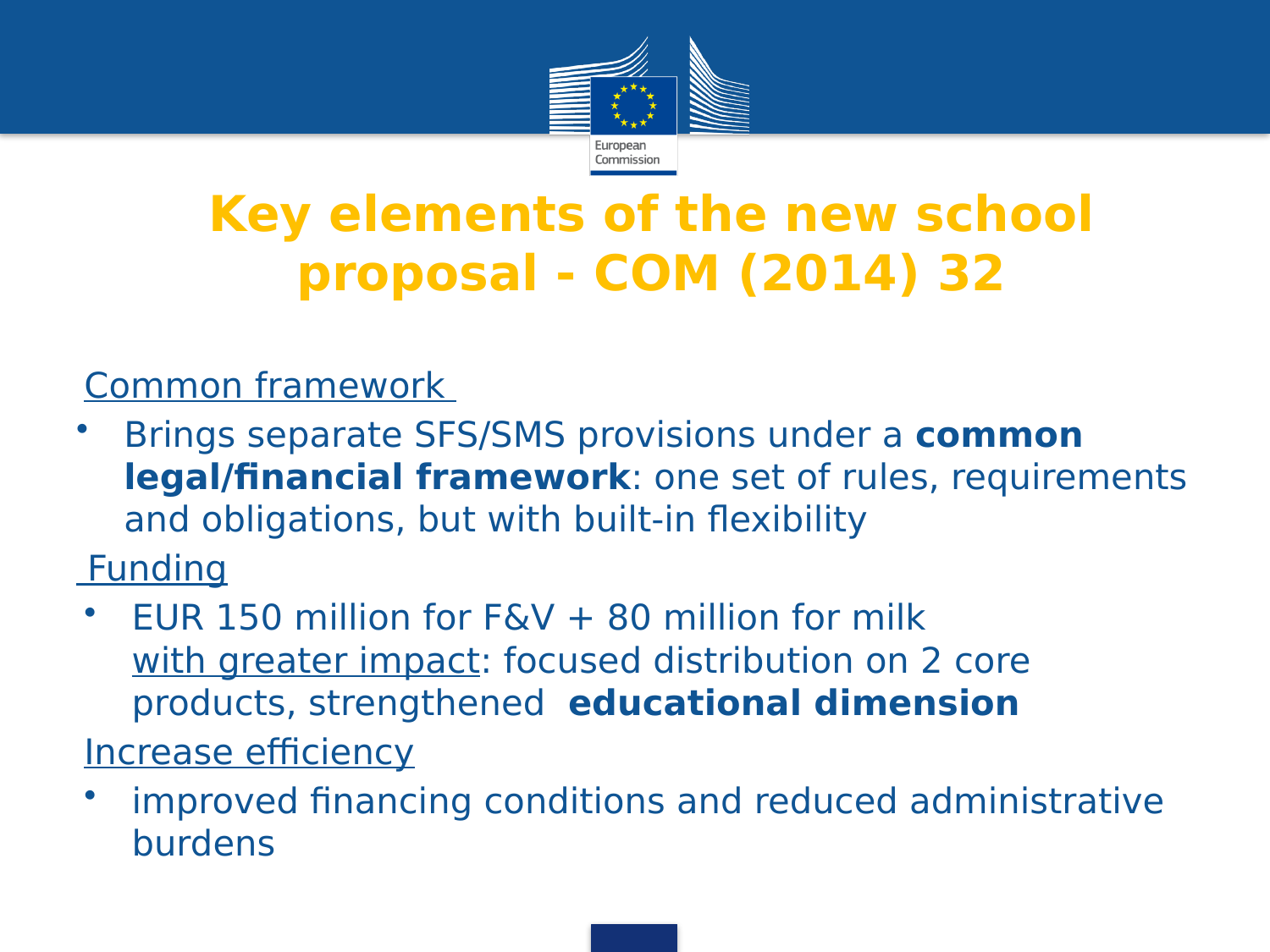

# Key elements of the new school proposal - COM (2014) 32
Common framework
Brings separate SFS/SMS provisions under a common legal/financial framework: one set of rules, requirements and obligations, but with built-in flexibility
 Funding
EUR 150 million for F&V + 80 million for milk
with greater impact: focused distribution on 2 core products, strengthened  educational dimension
Increase efficiency
improved financing conditions and reduced administrative burdens